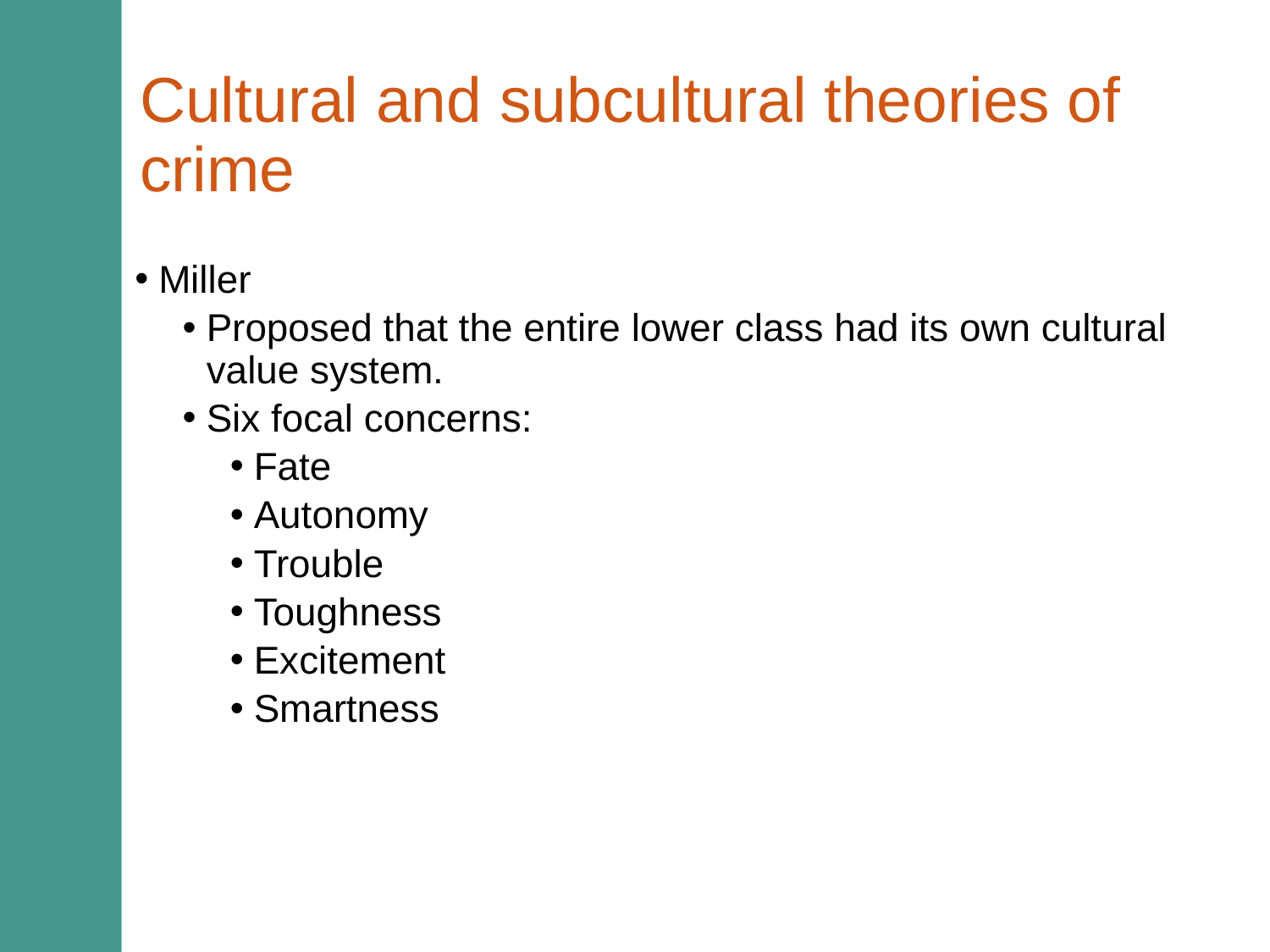

# Cultural and subcultural theories of crime
Miller
Proposed that the entire lower class had its own cultural value system.
Six focal concerns:
Fate
Autonomy
Trouble
Toughness
Excitement
Smartness